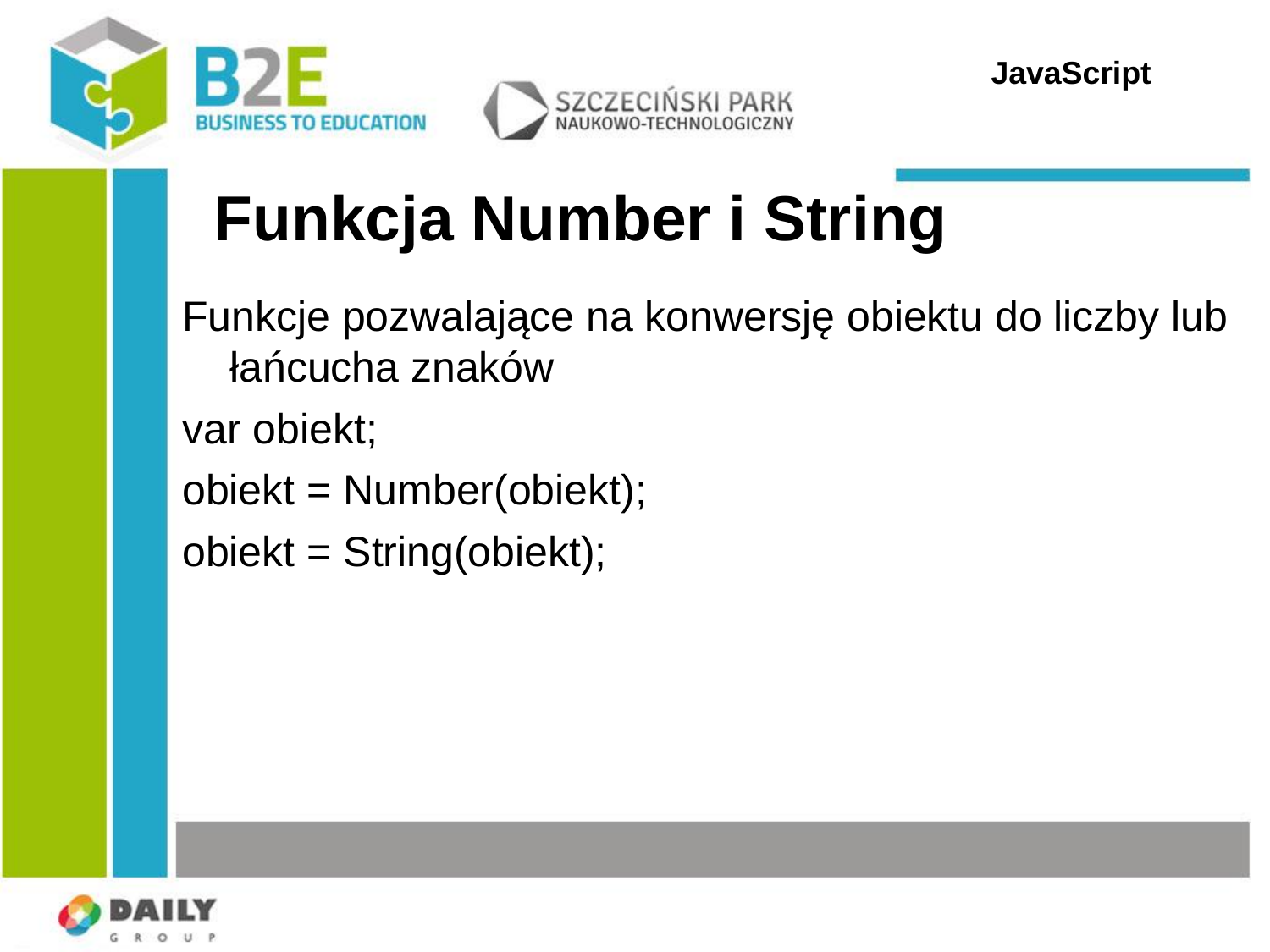

JavaScript
# Funkcja Number i String
Funkcje pozwalające na konwersję obiektu do liczby lub łańcucha znaków
var obiekt;
obiekt = Number(obiekt);
obiekt = String(obiekt);